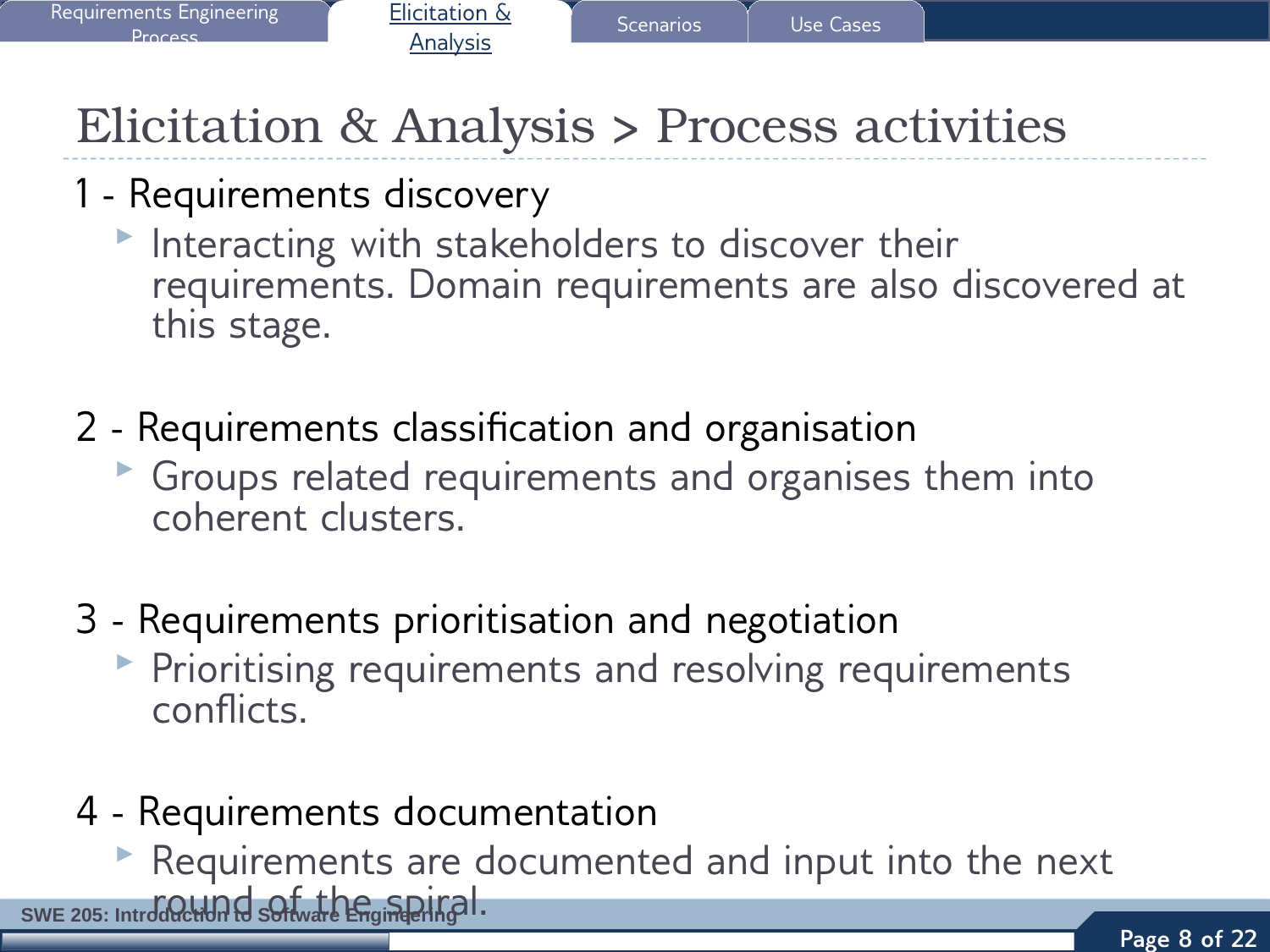

Requirements Engineering Process
Elicitation & Analysis
Scenarios
Use Cases
# Elicitation & Analysis > Process activities
1 - Requirements discovery
Interacting with stakeholders to discover their requirements. Domain requirements are also discovered at this stage.

2 - Requirements classification and organisation
Groups related requirements and organises them into coherent clusters.

3 - Requirements prioritisation and negotiation
Prioritising requirements and resolving requirements conflicts.

4 - Requirements documentation
Requirements are documented and input into the next round of the spiral.
8
Page 8 of 22